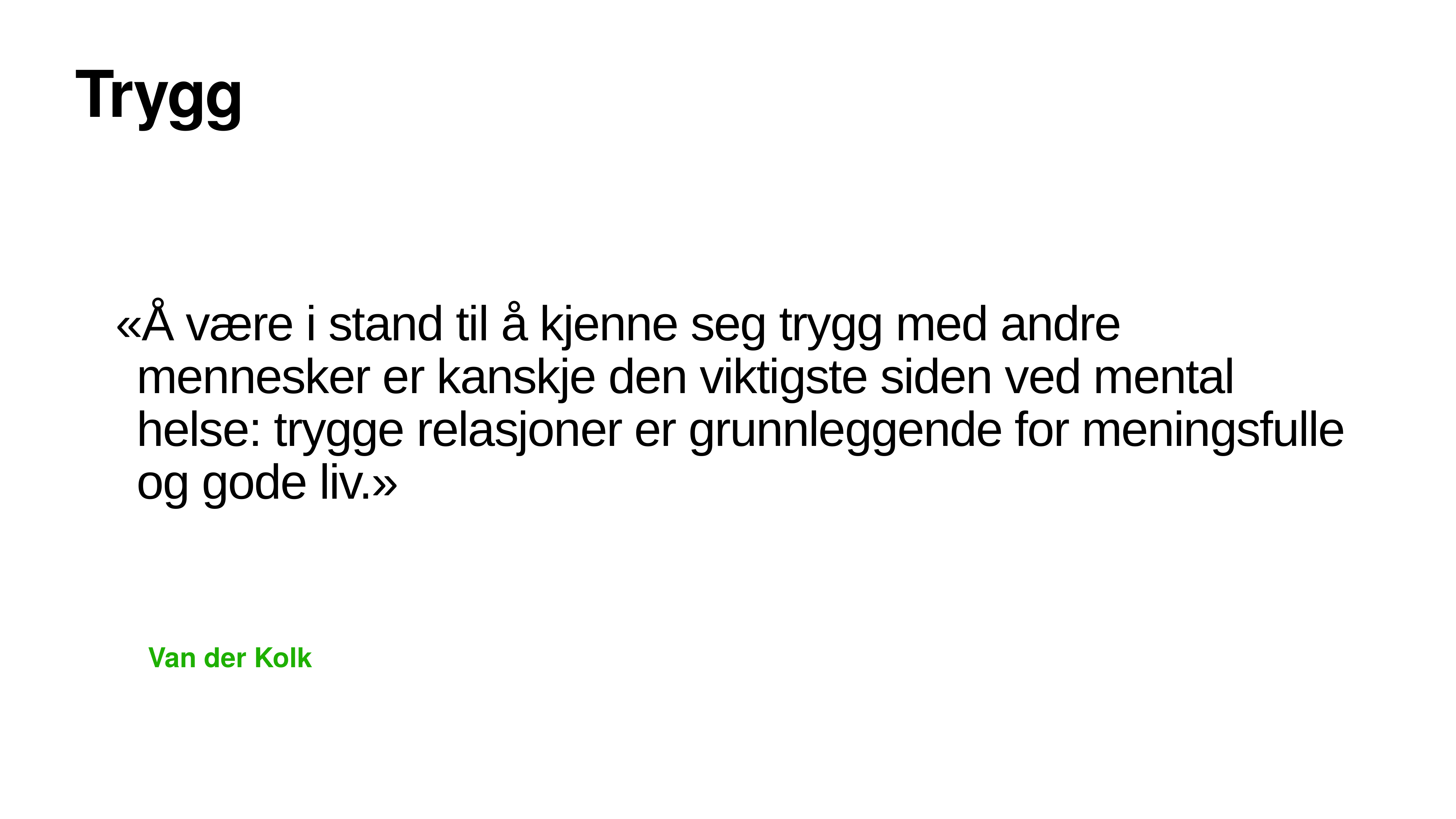

Trygg
«Å være i stand til å kjenne seg trygg med andre mennesker er kanskje den viktigste siden ved mental helse: trygge relasjoner er grunnleggende for meningsfulle og gode liv.»
Van der Kolk